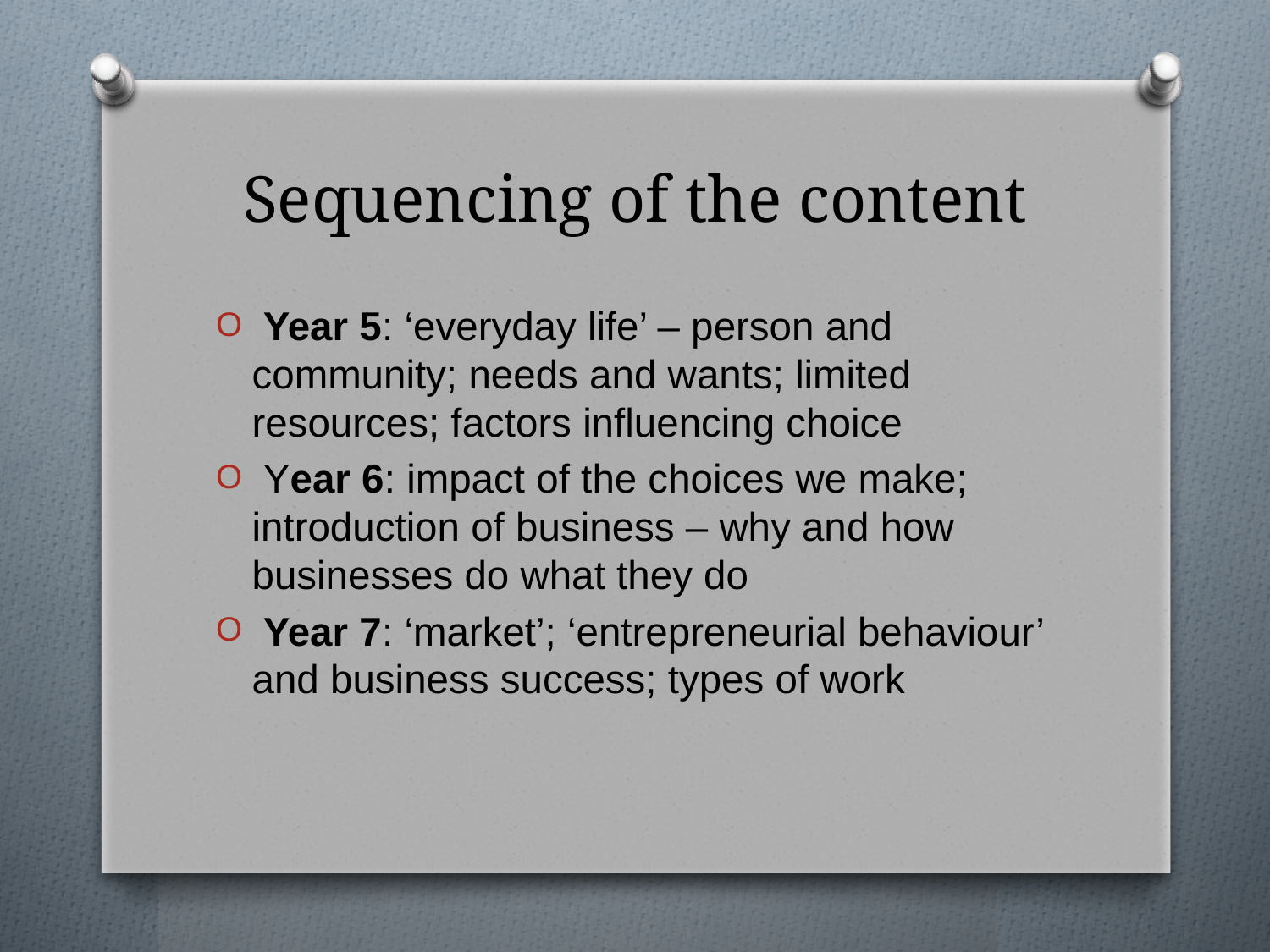

# Sequencing of the content
 Year 5: ‘everyday life’ – person and community; needs and wants; limited resources; factors influencing choice
 Year 6: impact of the choices we make; introduction of business – why and how businesses do what they do
 Year 7: ‘market’; ‘entrepreneurial behaviour’ and business success; types of work